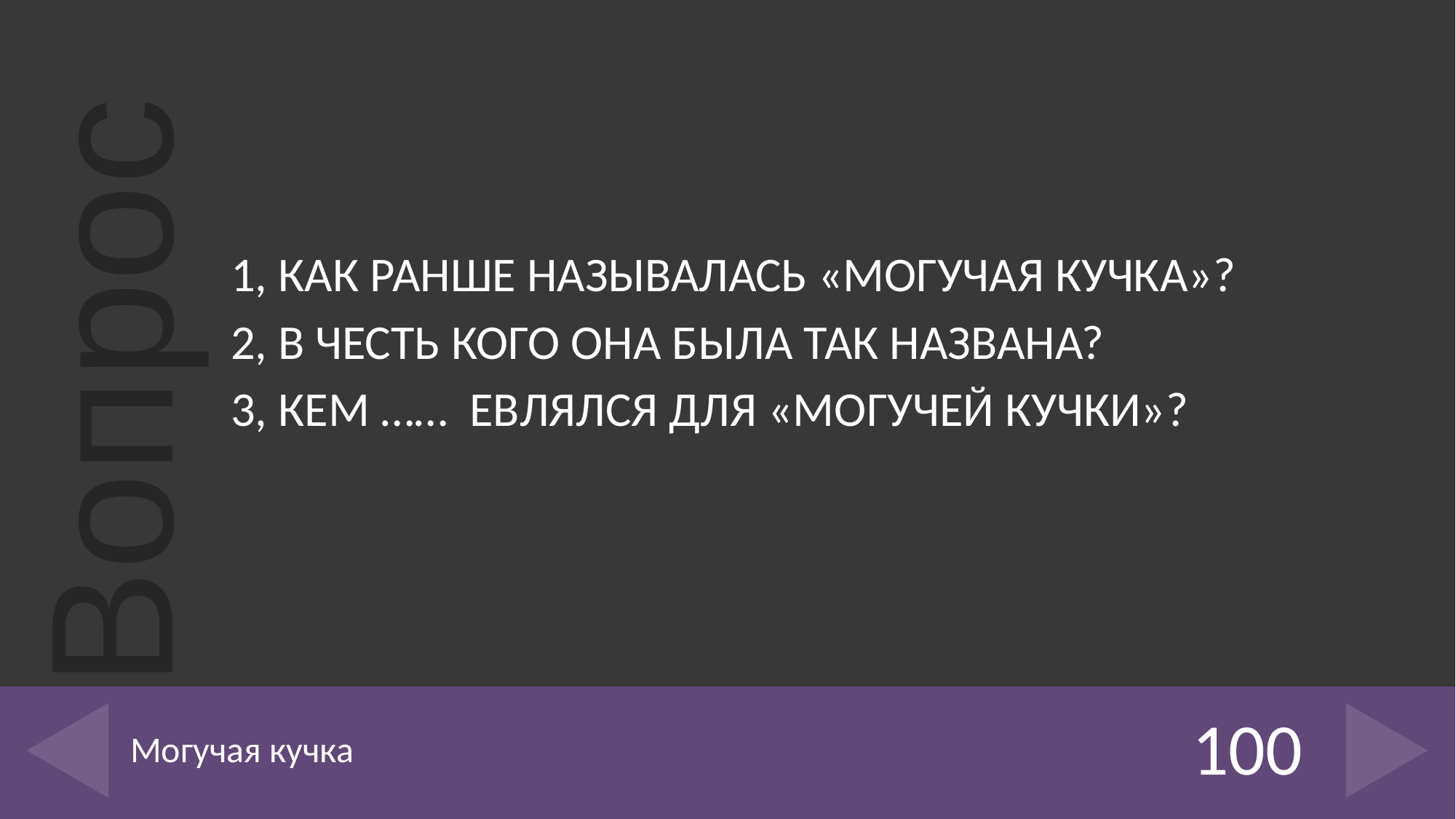

1, КАК РАНШЕ НАЗЫВАЛАСЬ «МОГУЧАЯ КУЧКА»?
2, В ЧЕСТЬ КОГО ОНА БЫЛА ТАК НАЗВАНА?
3, КЕМ ……  ЕВЛЯЛСЯ ДЛЯ «МОГУЧЕЙ КУЧКИ»?
# Могучая кучка
100